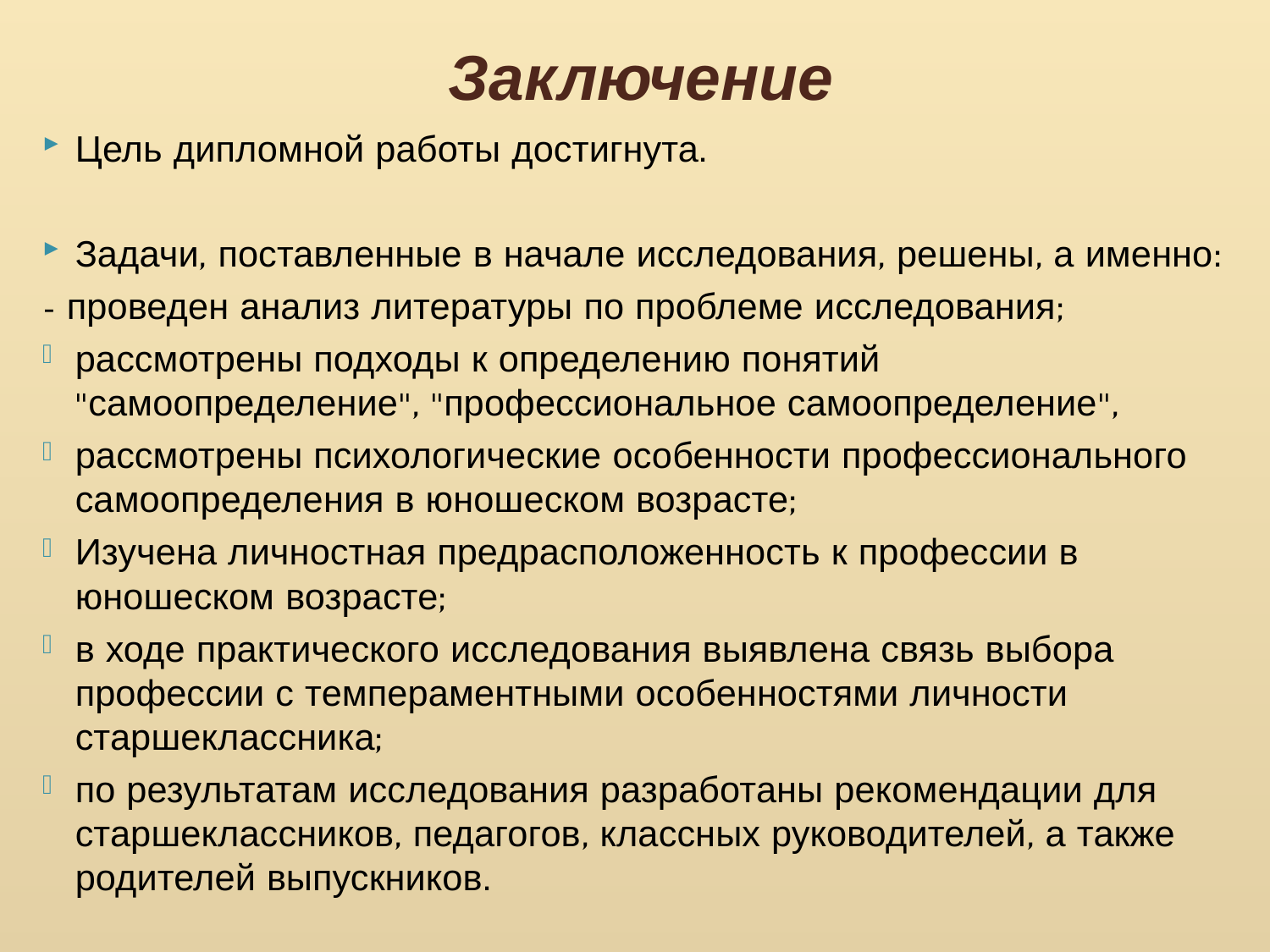

# Заключение
Цель дипломной работы достигнута.

Задачи, поставленные в начале исследования, решены, а именно:
- проведен анализ литературы по проблеме исследования;
рассмотрены подходы к определению понятий "самоопределение", "профессиональное самоопределение",
рассмотрены психологические особенности профессионального самоопределения в юношеском возрасте;
Изучена личностная предрасположенность к профессии в юношеском возрасте;
в ходе практического исследования выявлена связь выбора профессии с темпераментными особенностями личности старшеклассника;
по результатам исследования разработаны рекомендации для старшеклассников, педагогов, классных руководителей, а также родителей выпускников.